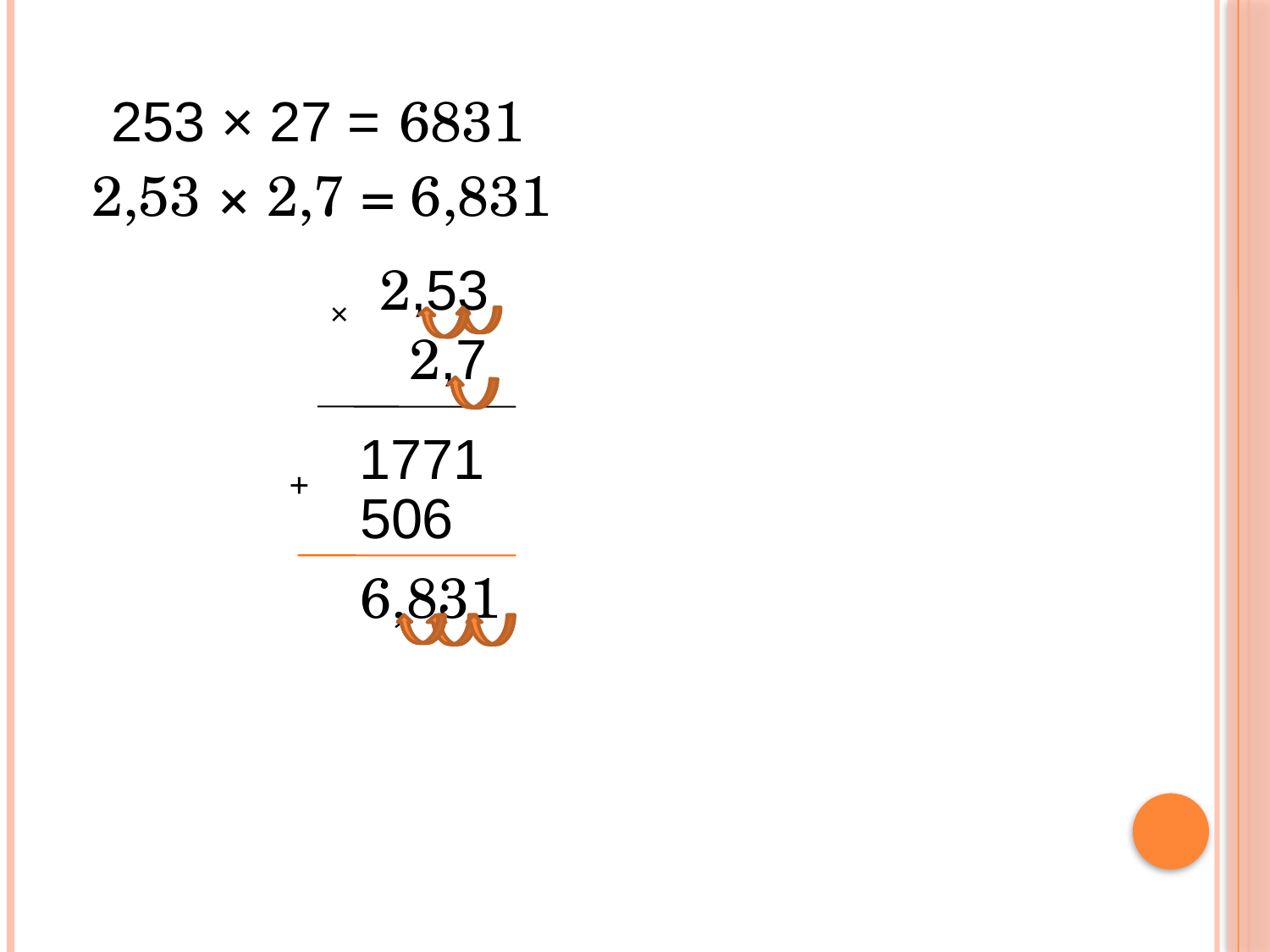

253 × 27 =
6831
2,53 × 2,7 = 6,831
2,53
×

2,7

1771
+
506
6,831